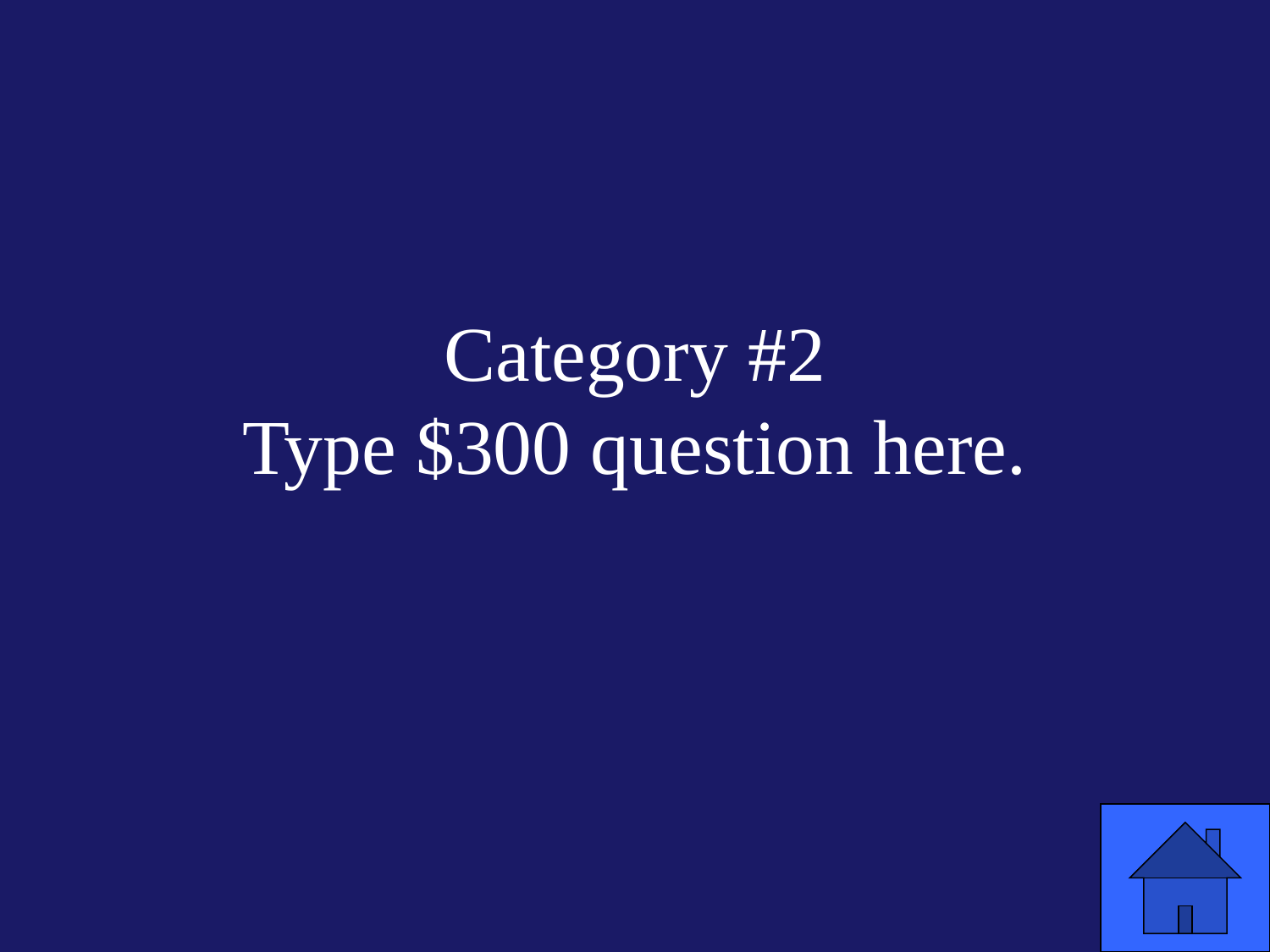

# Category #2 Type $300 question here.